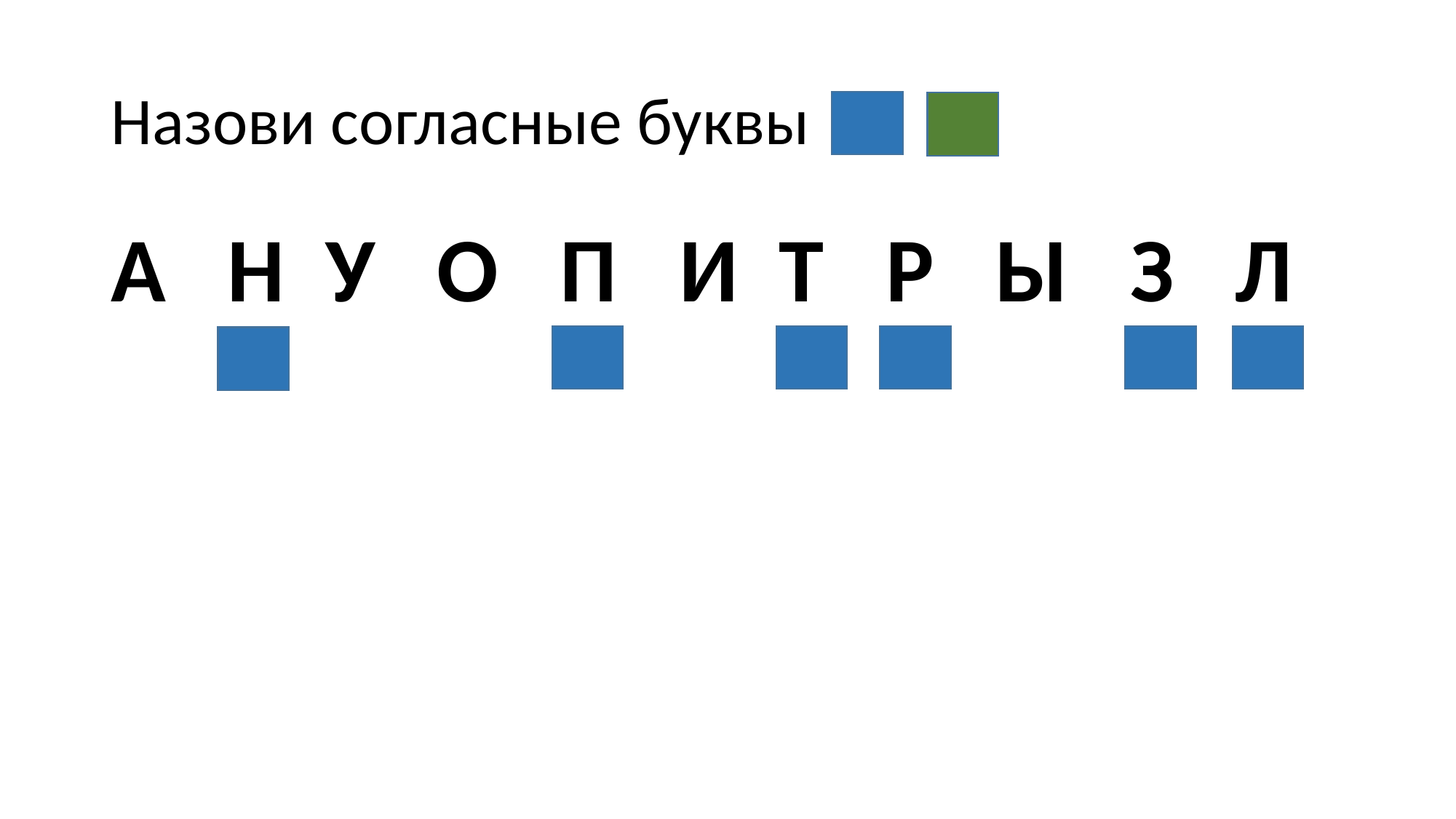

# Назови согласные буквы

А   Н  У   О   П   И  Т   Р   Ы   З   Л